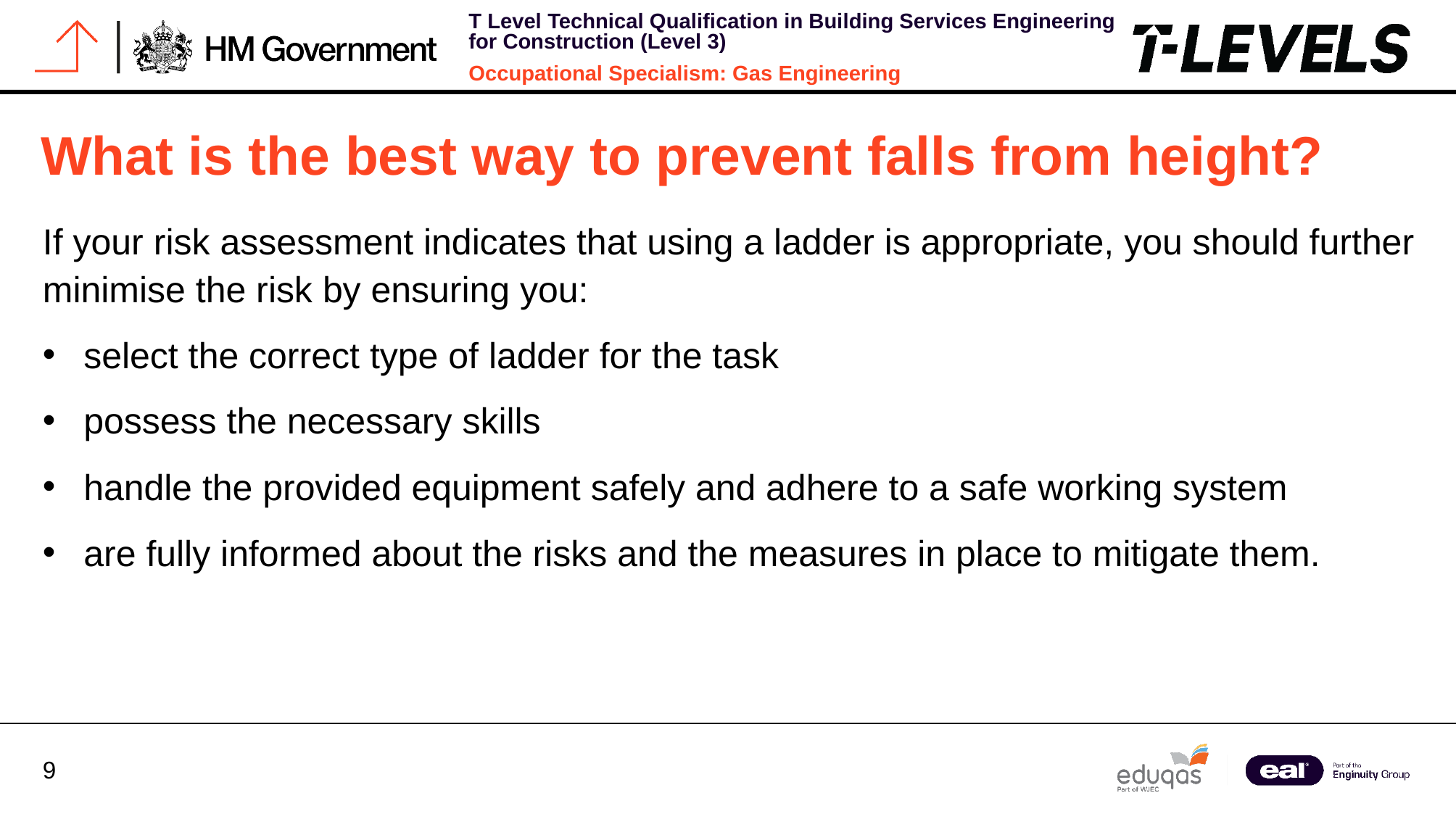

What is the best way to prevent falls from height?
If your risk assessment indicates that using a ladder is appropriate, you should further minimise the risk by ensuring you:
select the correct type of ladder for the task
possess the necessary skills
handle the provided equipment safely and adhere to a safe working system
are fully informed about the risks and the measures in place to mitigate them.